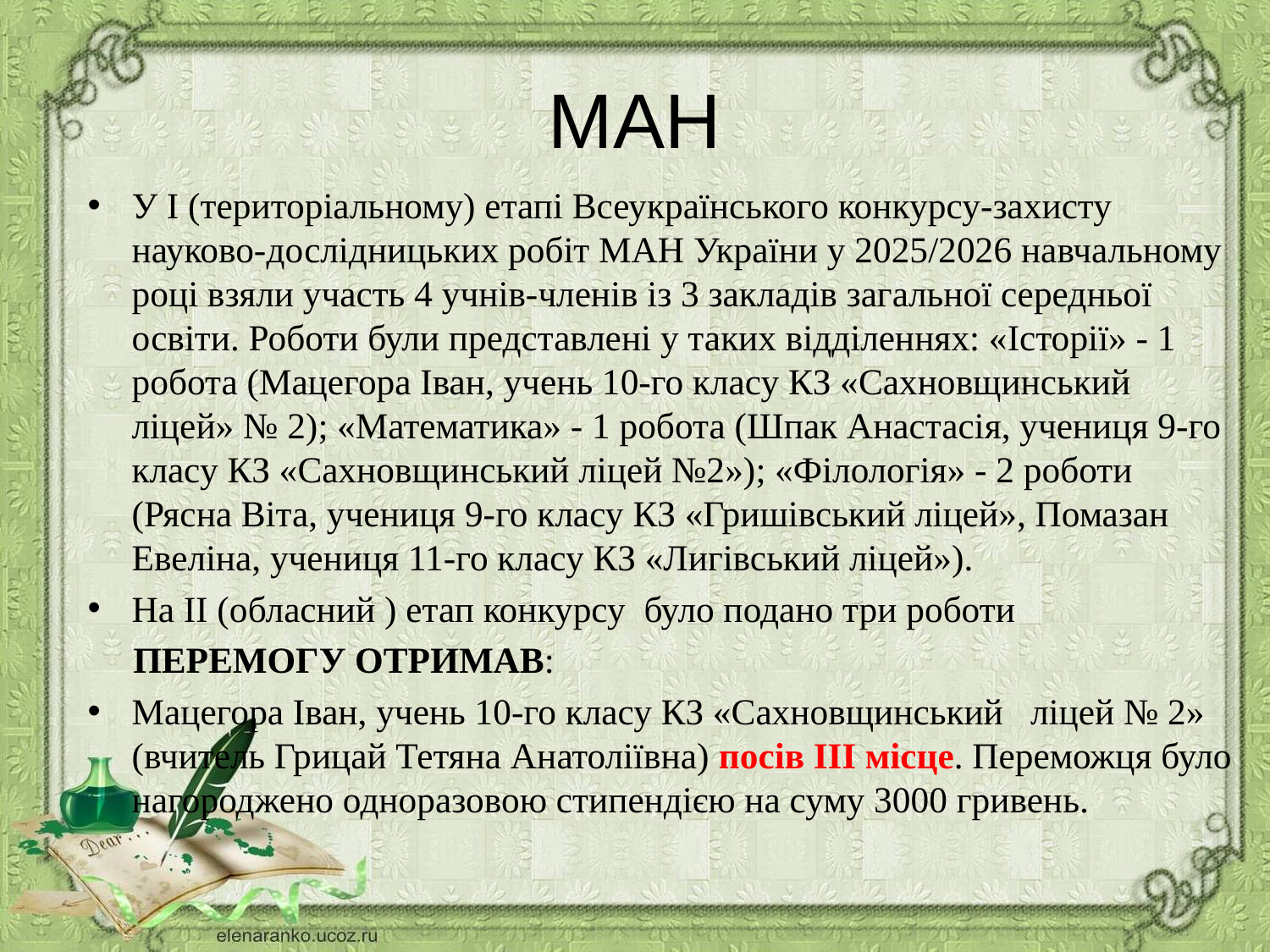

# МАН
У І (територіальному) етапі Всеукраїнського конкурсу-захисту науково-дослідницьких робіт МАН України у 2025/2026 навчальному році взяли участь 4 учнів-членів із 3 закладів загальної середньої освіти. Роботи були представлені у таких відділеннях: «Історії» - 1 робота (Мацегора Іван, учень 10-го класу КЗ «Сахновщинський ліцей» № 2); «Математика» - 1 робота (Шпак Анастасія, учениця 9-го класу КЗ «Сахновщинський ліцей №2»); «Філологія» - 2 роботи (Рясна Віта, учениця 9-го класу КЗ «Гришівський ліцей», Помазан Евеліна, учениця 11-го класу КЗ «Лигівський ліцей»).
На ІІ (обласний ) етап конкурсу  було подано три роботи
     ПЕРЕМОГУ ОТРИМАВ:
Мацегора Іван, учень 10-го класу КЗ «Сахновщинський   ліцей № 2» (вчитель Грицай Тетяна Анатоліївна) посів ІІІ місце. Переможця було нагороджено одноразовою стипендією на суму 3000 гривень.